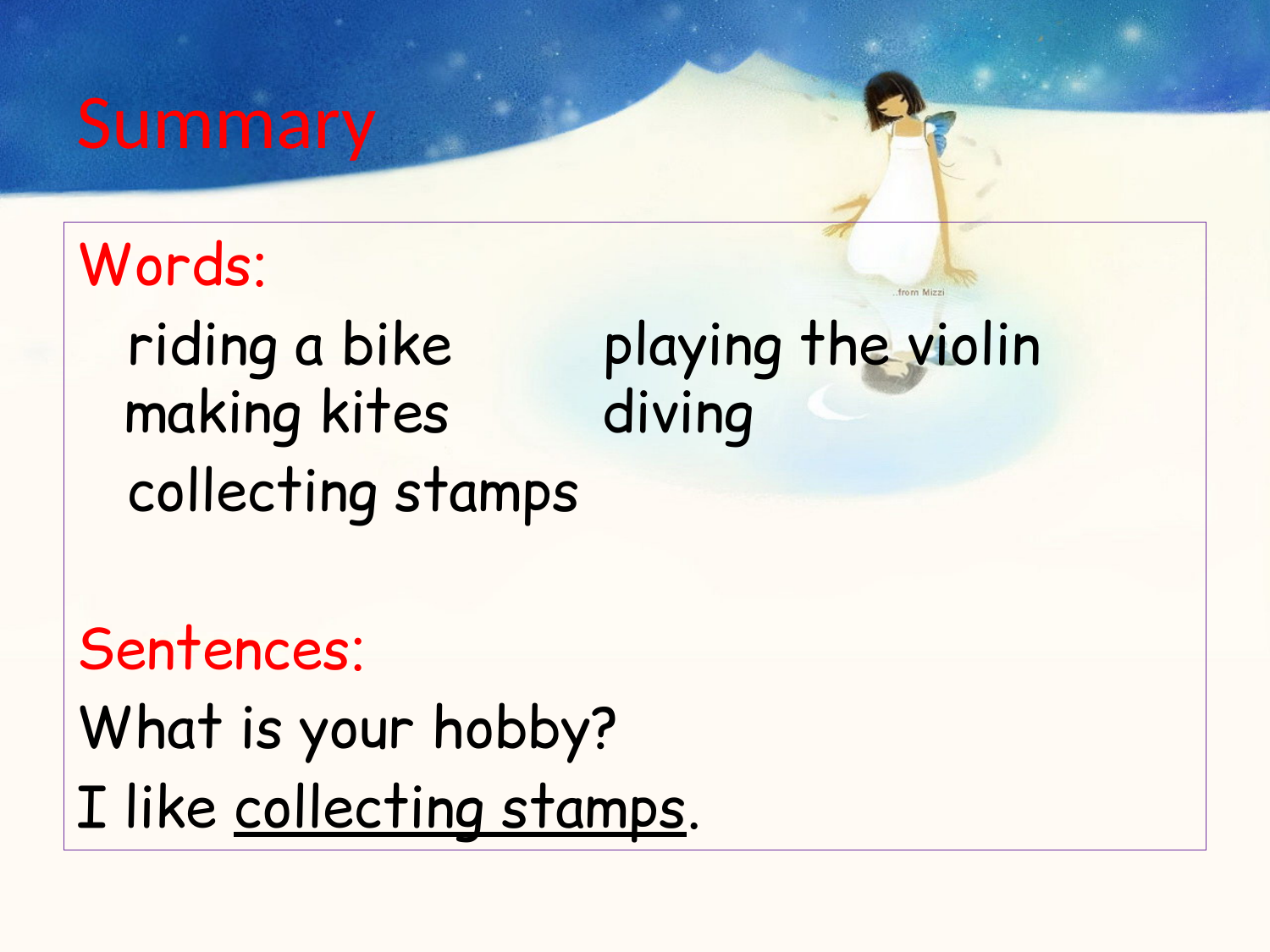

# Summary
Words:
   riding a bike         playing the violin making kites         diving
   collecting stamps

Sentences:
What is your hobby?
I like collecting stamps.